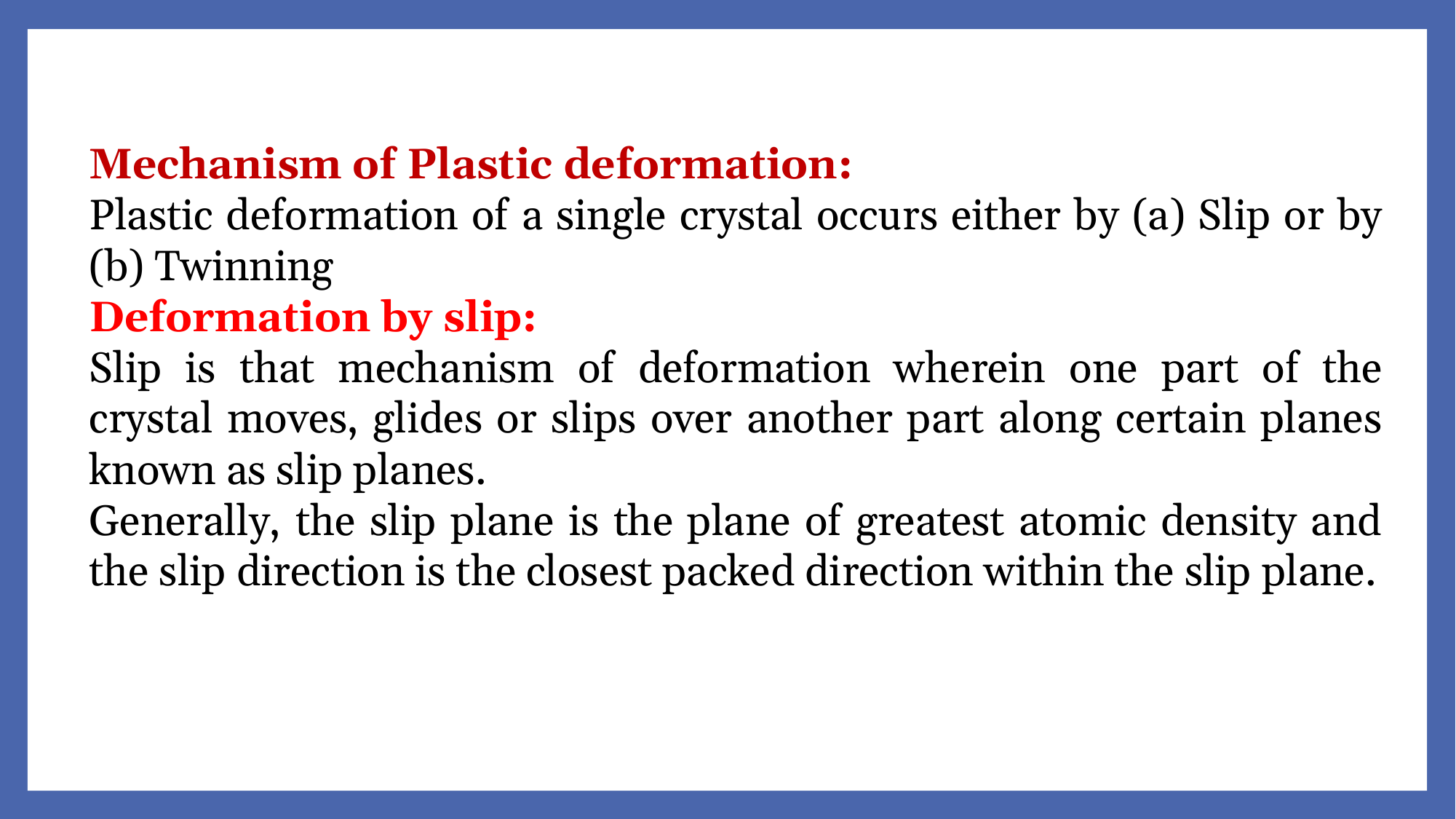

Mechanism of Plastic deformation:
Plastic deformation of a single crystal occurs either by (a) Slip or by (b) Twinning
Deformation by slip:
Slip is that mechanism of deformation wherein one part of the crystal moves, glides or slips over another part along certain planes known as slip planes.
Generally, the slip plane is the plane of greatest atomic density and the slip direction is the closest packed direction within the slip plane.